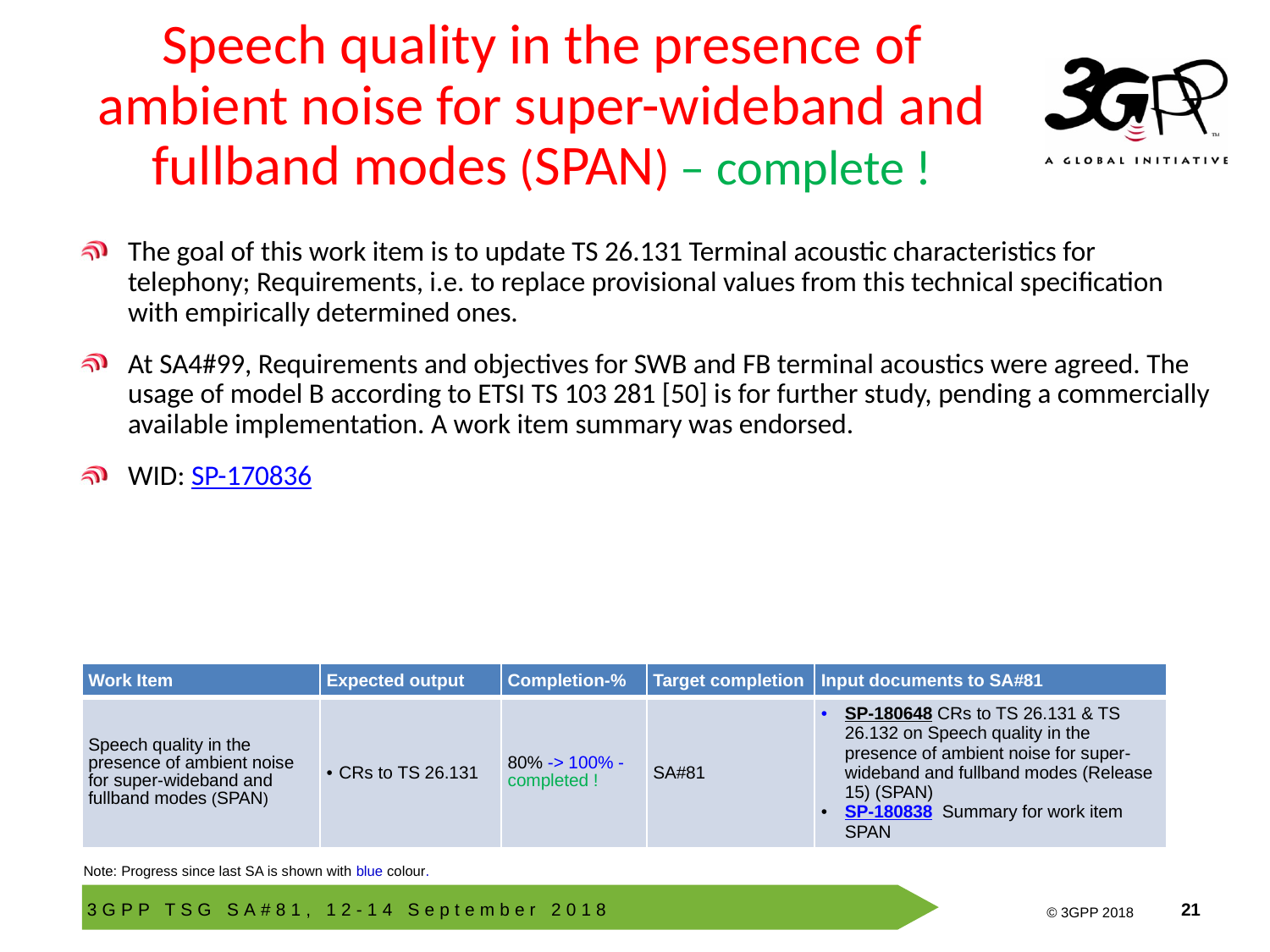

# Speech quality in the presence of ambient noise for super-wideband and fullband modes (SPAN) – complete !
The goal of this work item is to update TS 26.131 Terminal acoustic characteristics for telephony; Requirements, i.e. to replace provisional values from this technical specification with empirically determined ones.
At SA4#99, Requirements and objectives for SWB and FB terminal acoustics were agreed. The usage of model B according to ETSI TS 103 281 [50] is for further study, pending a commercially available implementation. A work item summary was endorsed.
WID: SP-170836
| Work Item | Expected output | Completion-% | Target completion | Input documents to SA#81 |
| --- | --- | --- | --- | --- |
| Speech quality in the presence of ambient noise for super-wideband and fullband modes (SPAN) | CRs to TS 26.131 | 80% -> 100% - completed ! | SA#81 | SP-180648 CRs to TS 26.131 & TS 26.132 on Speech quality in the presence of ambient noise for super-wideband and fullband modes (Release 15) (SPAN) SP-180838 Summary for work item SPAN |
Note: Progress since last SA is shown with blue colour.